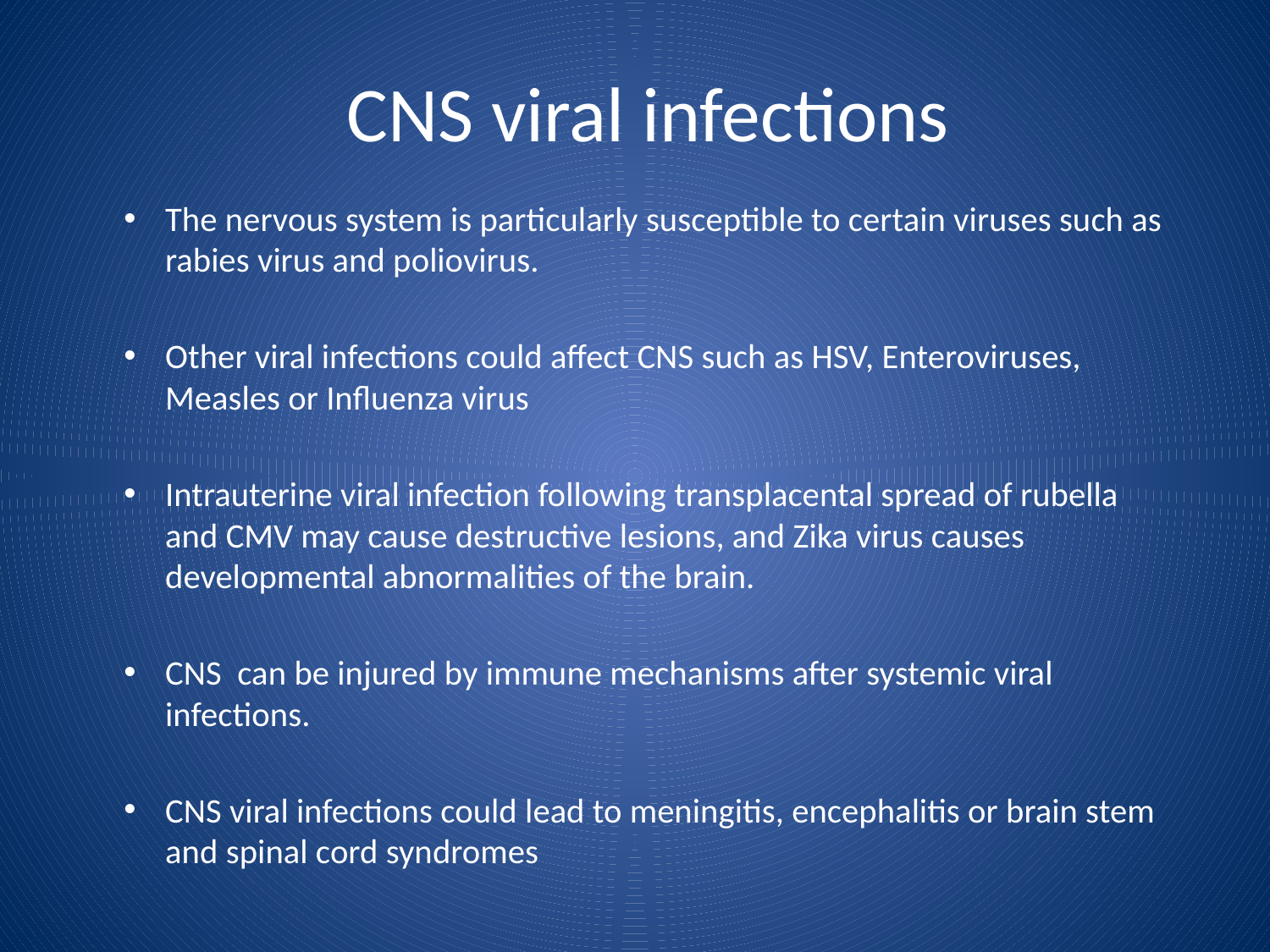

# CNS viral infections
The nervous system is particularly susceptible to certain viruses such as rabies virus and poliovirus.

Other viral infections could affect CNS such as HSV, Enteroviruses, Measles or Influenza virus

Intrauterine viral infection following transplacental spread of rubella and CMV may cause destructive lesions, and Zika virus causes developmental abnormalities of the brain.

CNS  can be injured by immune mechanisms after systemic viral infections.

CNS viral infections could lead to meningitis, encephalitis or brain stem and spinal cord syndromes